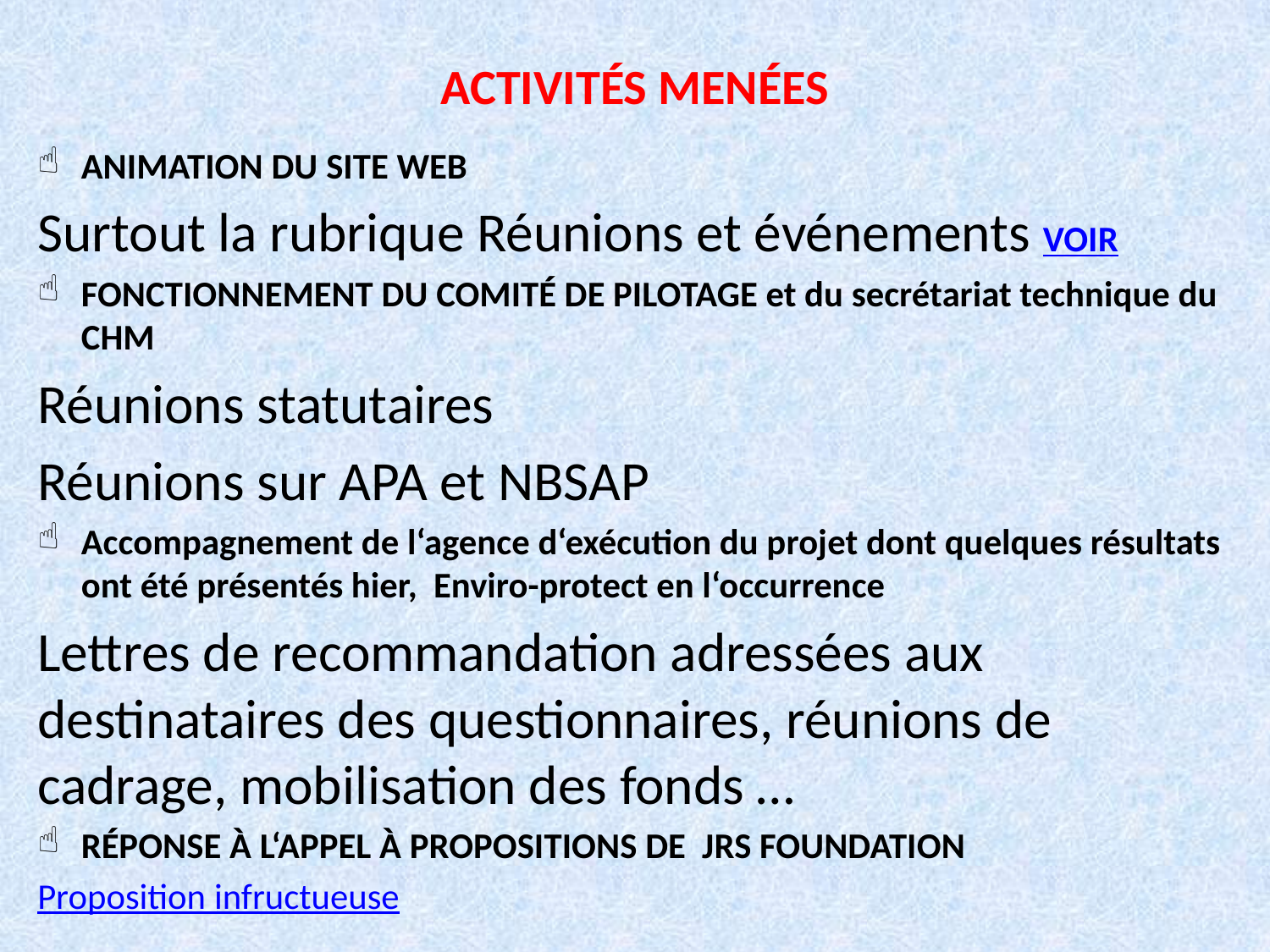

# ACTIVITÉS MENÉES
ANIMATION DU SITE WEB
Surtout la rubrique Réunions et événements VOIR
FONCTIONNEMENT DU COMITÉ DE PILOTAGE et du secrétariat technique du CHM
Réunions statutaires
Réunions sur APA et NBSAP
Accompagnement de l‘agence d‘exécution du projet dont quelques résultats ont été présentés hier,  Enviro-protect en l‘occurrence
Lettres de recommandation adressées aux destinataires des questionnaires, réunions de cadrage, mobilisation des fonds …
RÉPONSE À L‘APPEL À PROPOSITIONS DE  JRS FOUNDATION
Proposition infructueuse